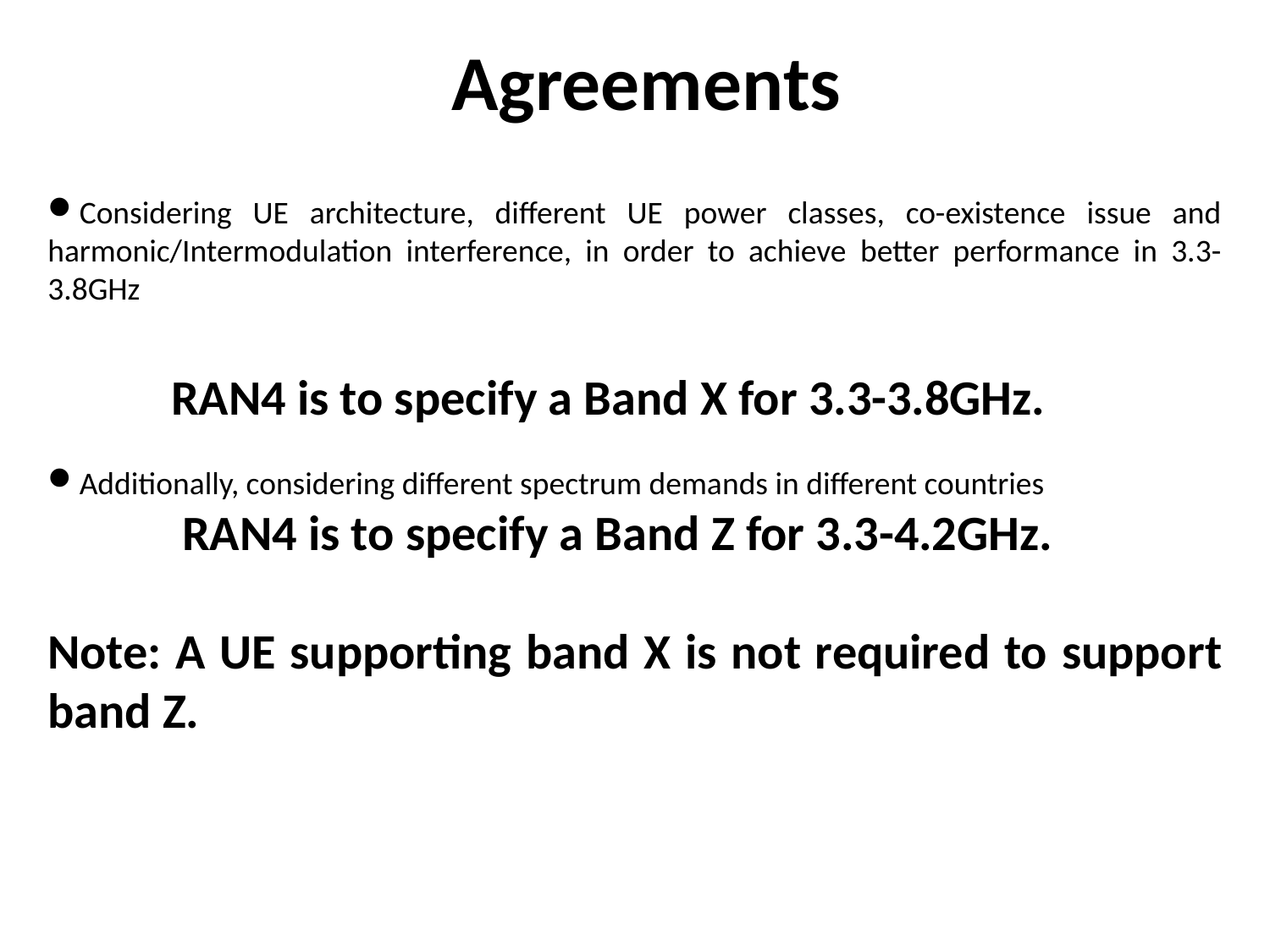

# Agreements
Considering UE architecture, different UE power classes, co-existence issue and harmonic/Intermodulation interference, in order to achieve better performance in 3.3-3.8GHz

           RAN4 is to specify a Band X for 3.3-3.8GHz.

Additionally, considering different spectrum demands in different countries
            RAN4 is to specify a Band Z for 3.3-4.2GHz.

Note: A UE supporting band X is not required to support band Z.